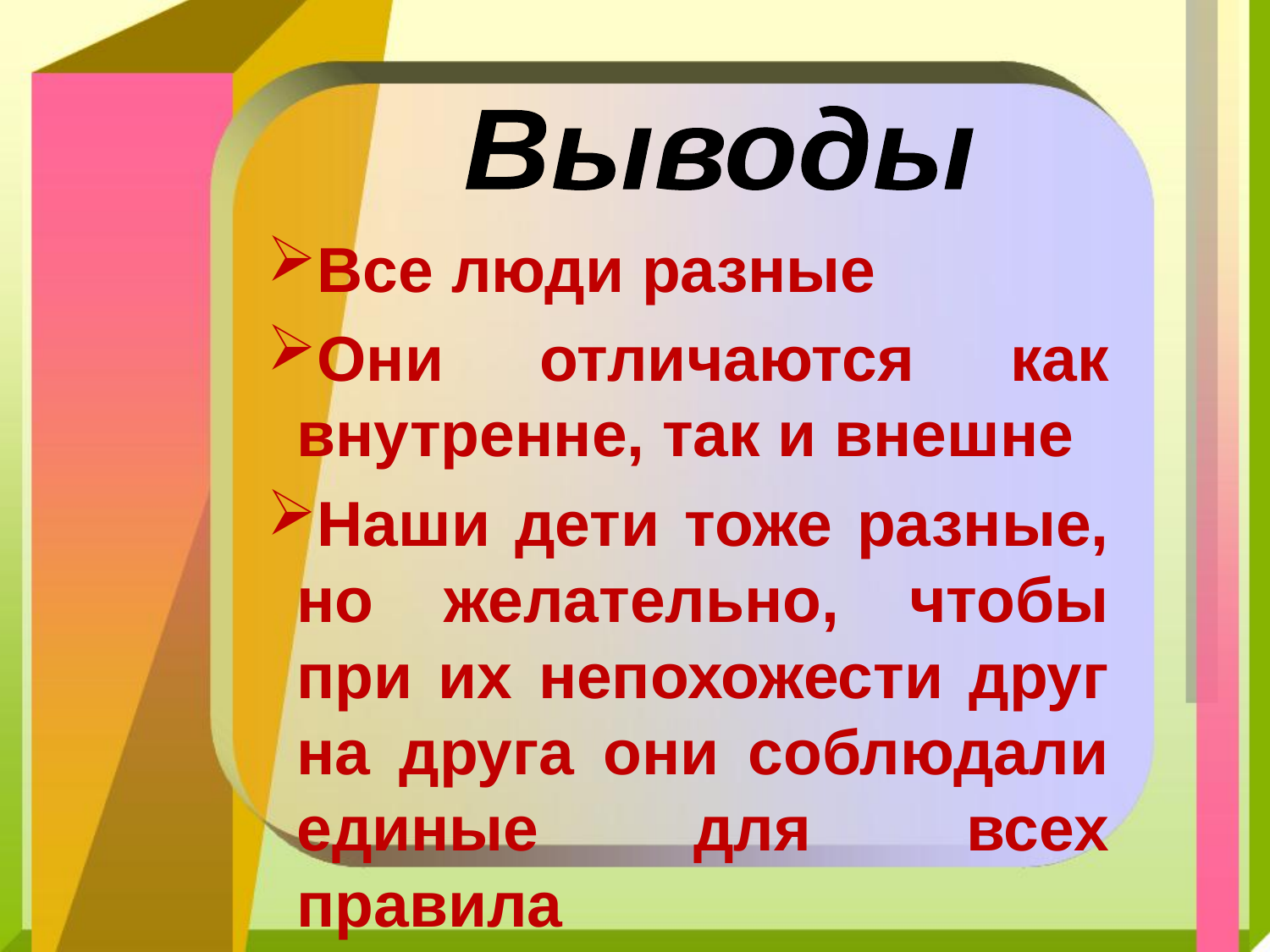

Выводы
Все люди разные
Они отличаются как внутренне, так и внешне
Наши дети тоже разные, но желательно, чтобы при их непохожести друг на друга они соблюдали единые для всех правила